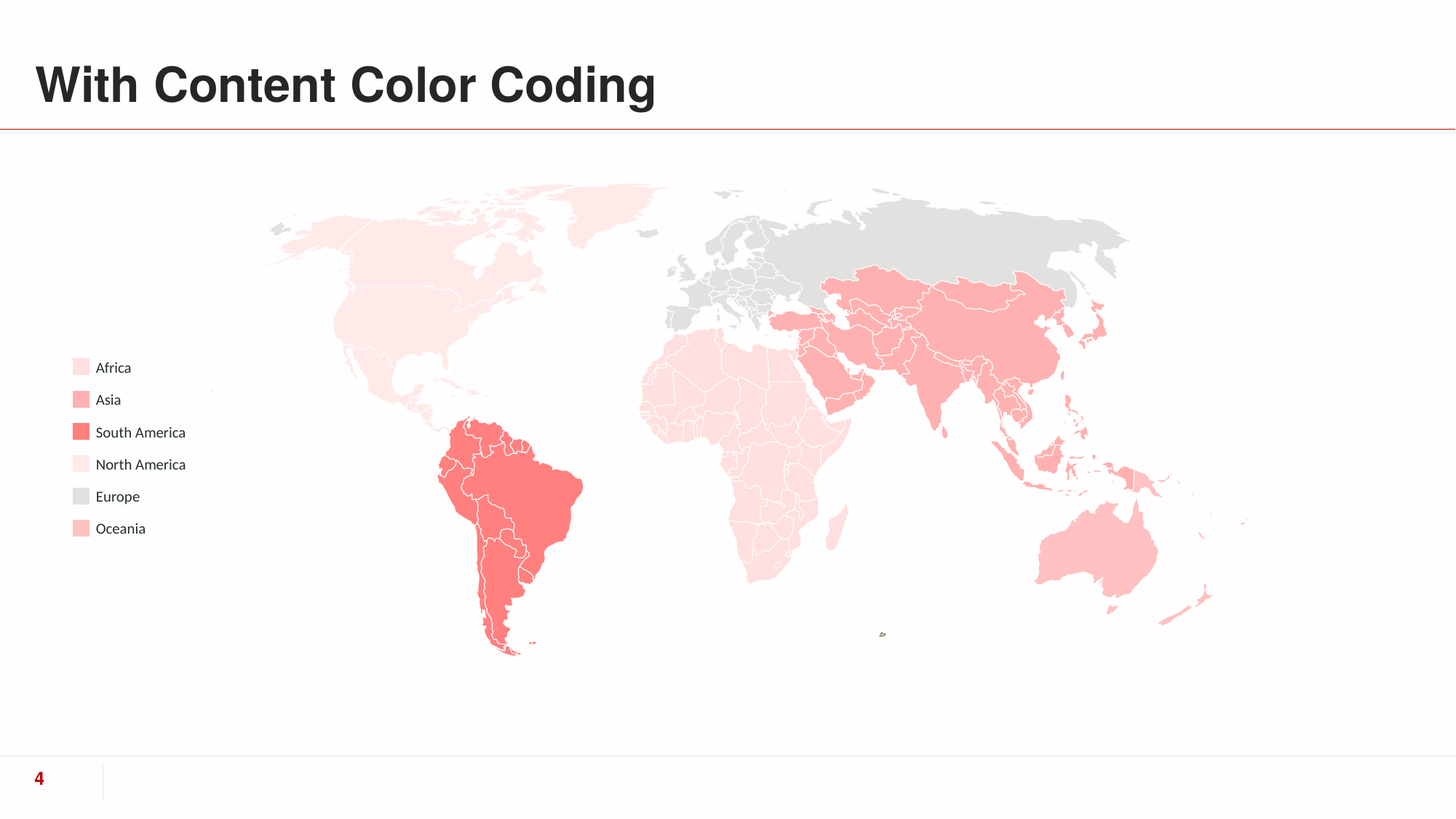

# With Content Color Coding

Africa

Asia

South America

North America

Europe

Oceania

4